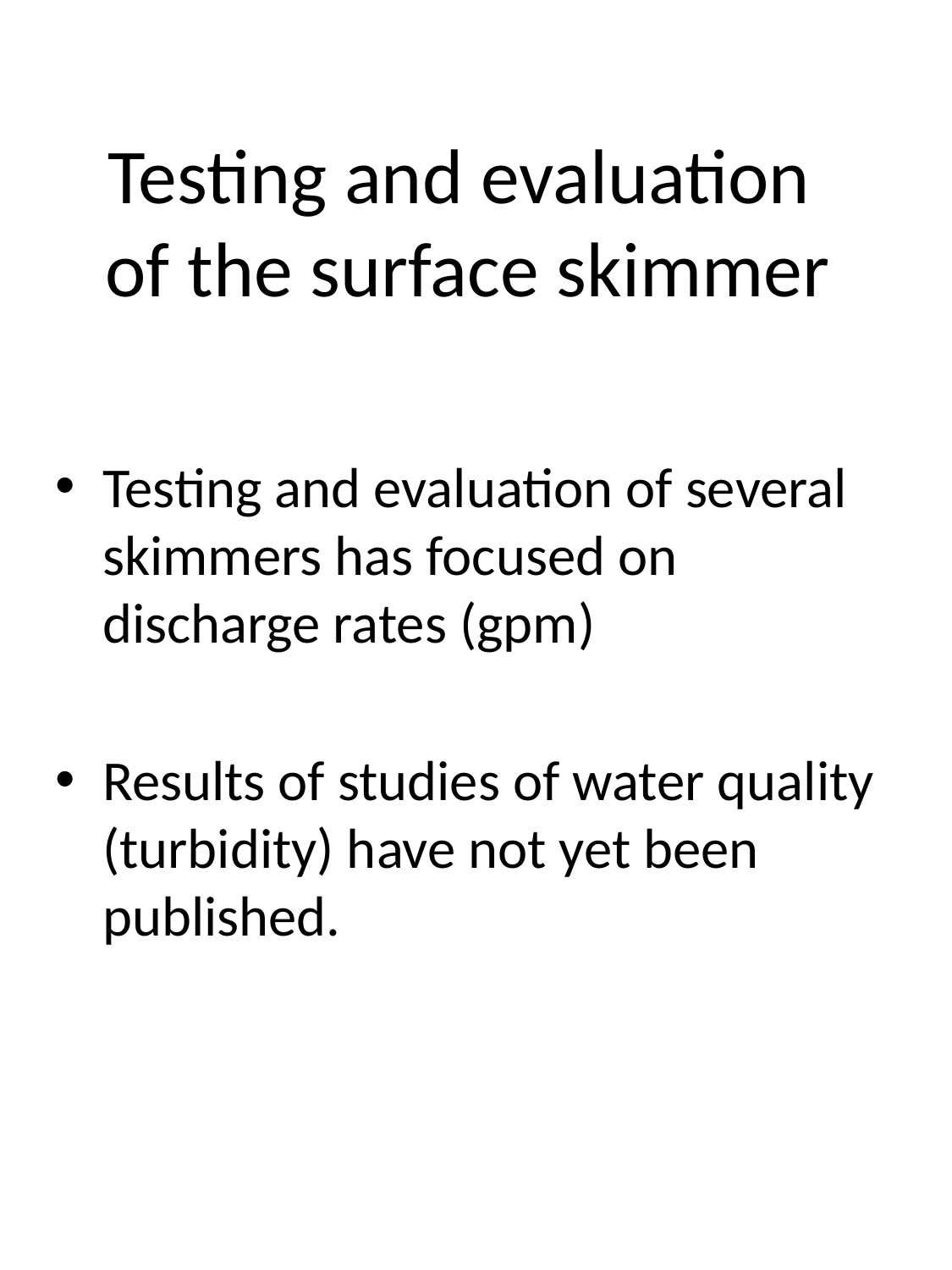

# Testing and evaluation of the surface skimmer
Testing and evaluation of several skimmers has focused on discharge rates (gpm)

Results of studies of water quality (turbidity) have not yet been published.